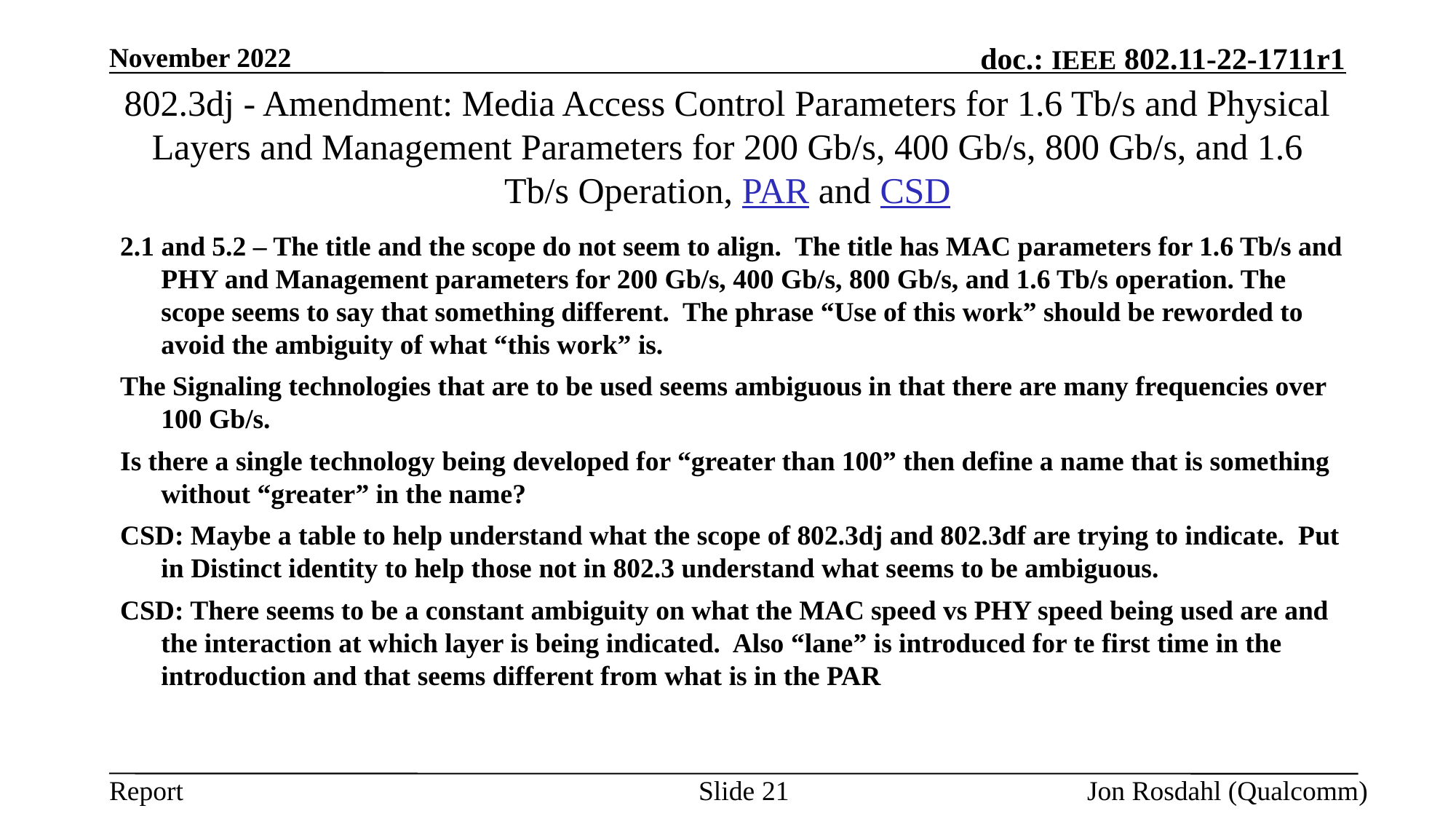

November 2022
# 802.3dj - Amendment: Media Access Control Parameters for 1.6 Tb/s and Physical Layers and Management Parameters for 200 Gb/s, 400 Gb/s, 800 Gb/s, and 1.6 Tb/s Operation, PAR and CSD
2.1 and 5.2 – The title and the scope do not seem to align.  The title has MAC parameters for 1.6 Tb/s and PHY and Management parameters for 200 Gb/s, 400 Gb/s, 800 Gb/s, and 1.6 Tb/s operation. The scope seems to say that something different.  The phrase “Use of this work” should be reworded to avoid the ambiguity of what “this work” is.
The Signaling technologies that are to be used seems ambiguous in that there are many frequencies over 100 Gb/s.
Is there a single technology being developed for “greater than 100” then define a name that is something without “greater” in the name?
CSD: Maybe a table to help understand what the scope of 802.3dj and 802.3df are trying to indicate.  Put in Distinct identity to help those not in 802.3 understand what seems to be ambiguous.
CSD: There seems to be a constant ambiguity on what the MAC speed vs PHY speed being used are and the interaction at which layer is being indicated.  Also “lane” is introduced for te first time in the introduction and that seems different from what is in the PAR
Slide 21
Jon Rosdahl (Qualcomm)